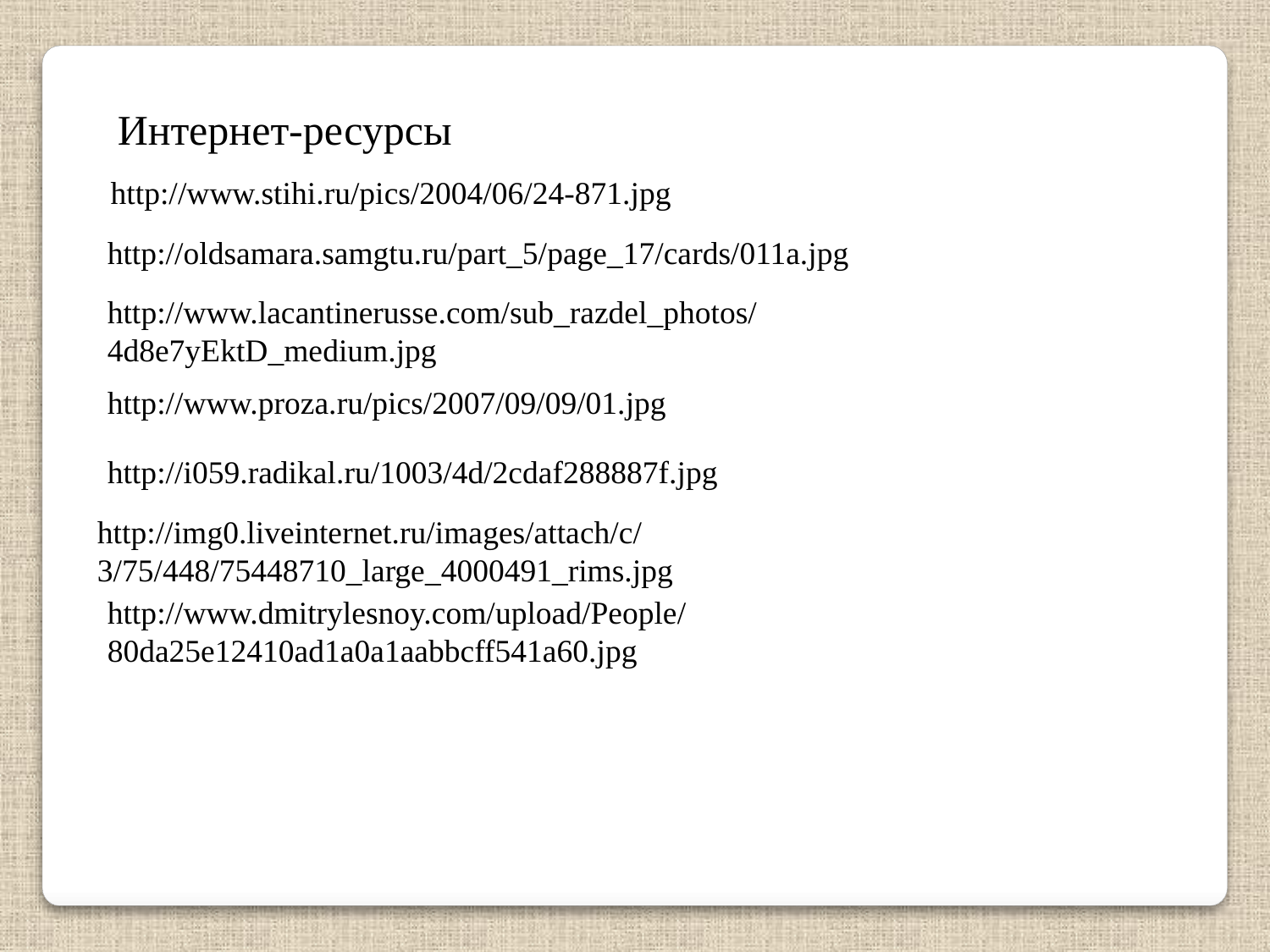

Интернет-ресурсы
 http://www.stihi.ru/pics/2004/06/24-871.jpg
http://oldsamara.samgtu.ru/part_5/page_17/cards/011a.jpg
http://www.lacantinerusse.com/sub_razdel_photos/4d8e7yEktD_medium.jpg
http://www.proza.ru/pics/2007/09/09/01.jpg
http://i059.radikal.ru/1003/4d/2cdaf288887f.jpg
http://img0.liveinternet.ru/images/attach/c/3/75/448/75448710_large_4000491_rims.jpg
http://www.dmitrylesnoy.com/upload/People/80da25e12410ad1a0a1aabbcff541a60.jpg